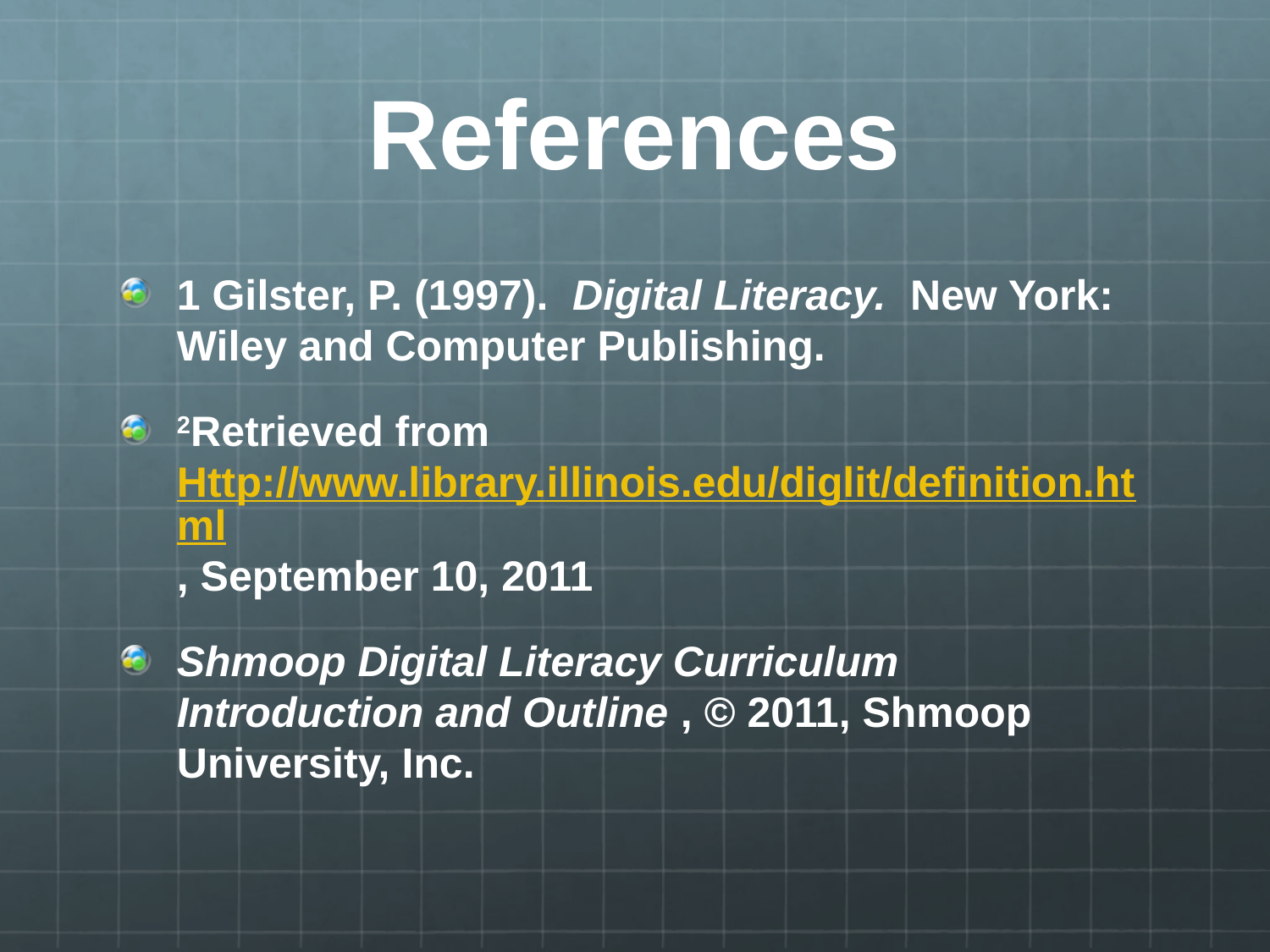

# References
1 Gilster, P. (1997).  Digital Literacy.  New York:  Wiley and Computer Publishing.
2Retrieved from Http://www.library.illinois.edu/diglit/definition.html, September 10, 2011
Shmoop Digital Literacy Curriculum Introduction and Outline , © 2011, Shmoop University, Inc.